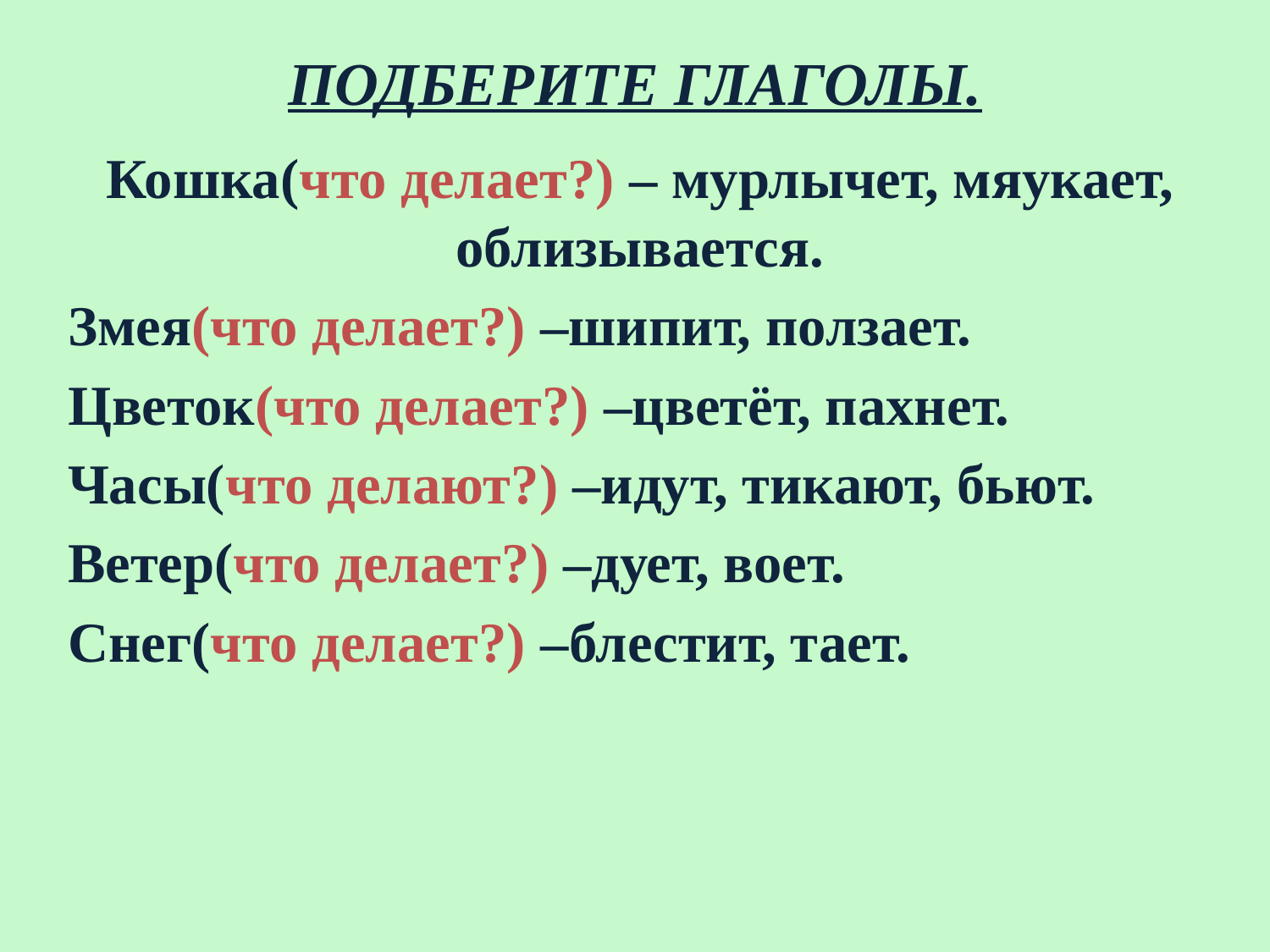

# ПОДБЕРИТЕ ГЛАГОЛЫ.
Кошка(что делает?) – мурлычет, мяукает, облизывается.
Змея(что делает?) –шипит, ползает.
Цветок(что делает?) –цветёт, пахнет.
Часы(что делают?) –идут, тикают, бьют.
Ветер(что делает?) –дует, воет.
Снег(что делает?) –блестит, тает.